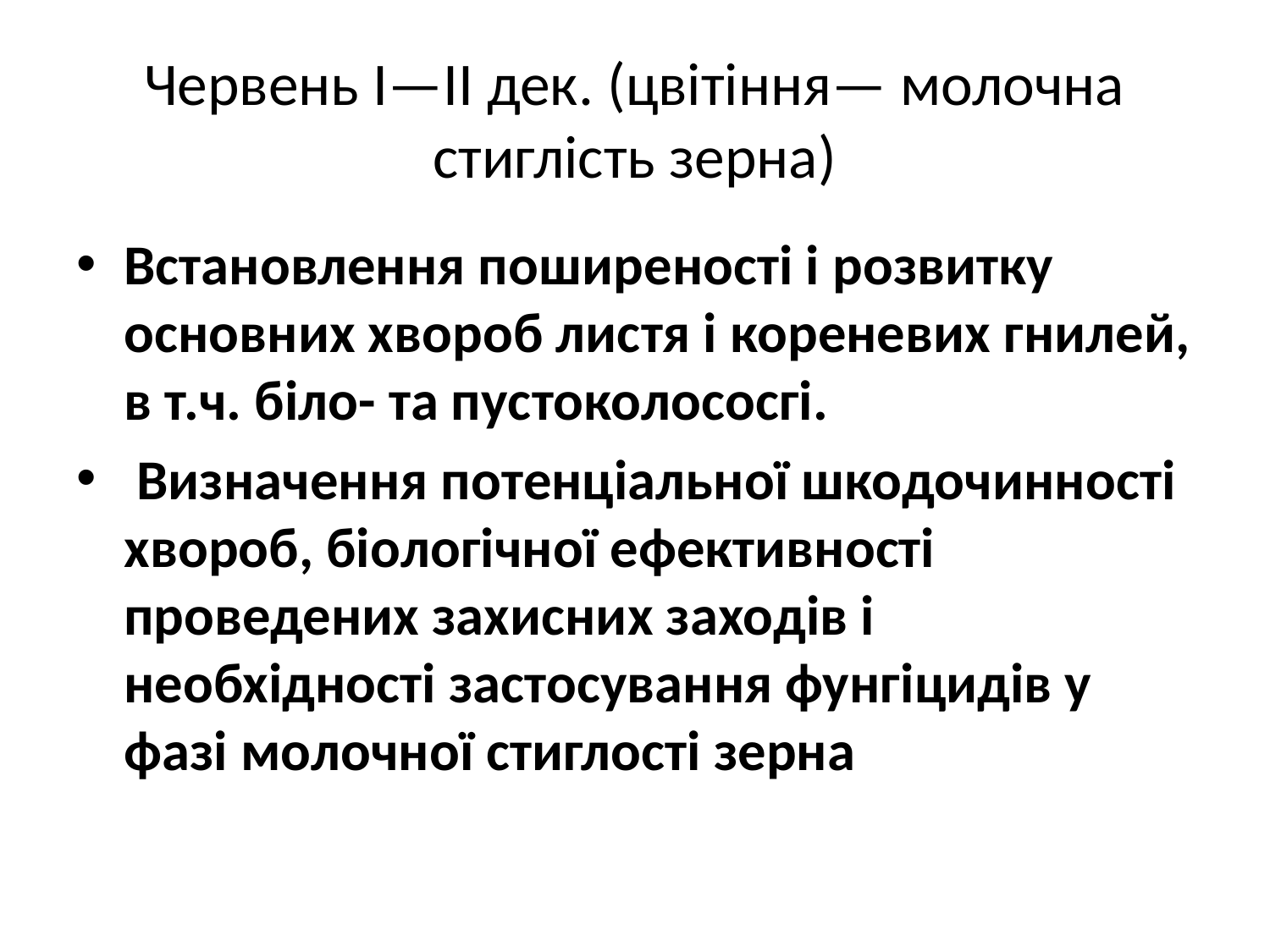

# Червень І—ІІ дек. (цвітіння— молочна стиглість зерна)
Встановлення поширеності і розвитку основних хвороб листя і кореневих гнилей, в т.ч. біло- та пустоколососгі.
 Визначення потенціальної шкодочинності хвороб, біологічної ефективності проведених захисних заходів і необхідності застосування фунгіцидів у фазі молочної стиглості зерна